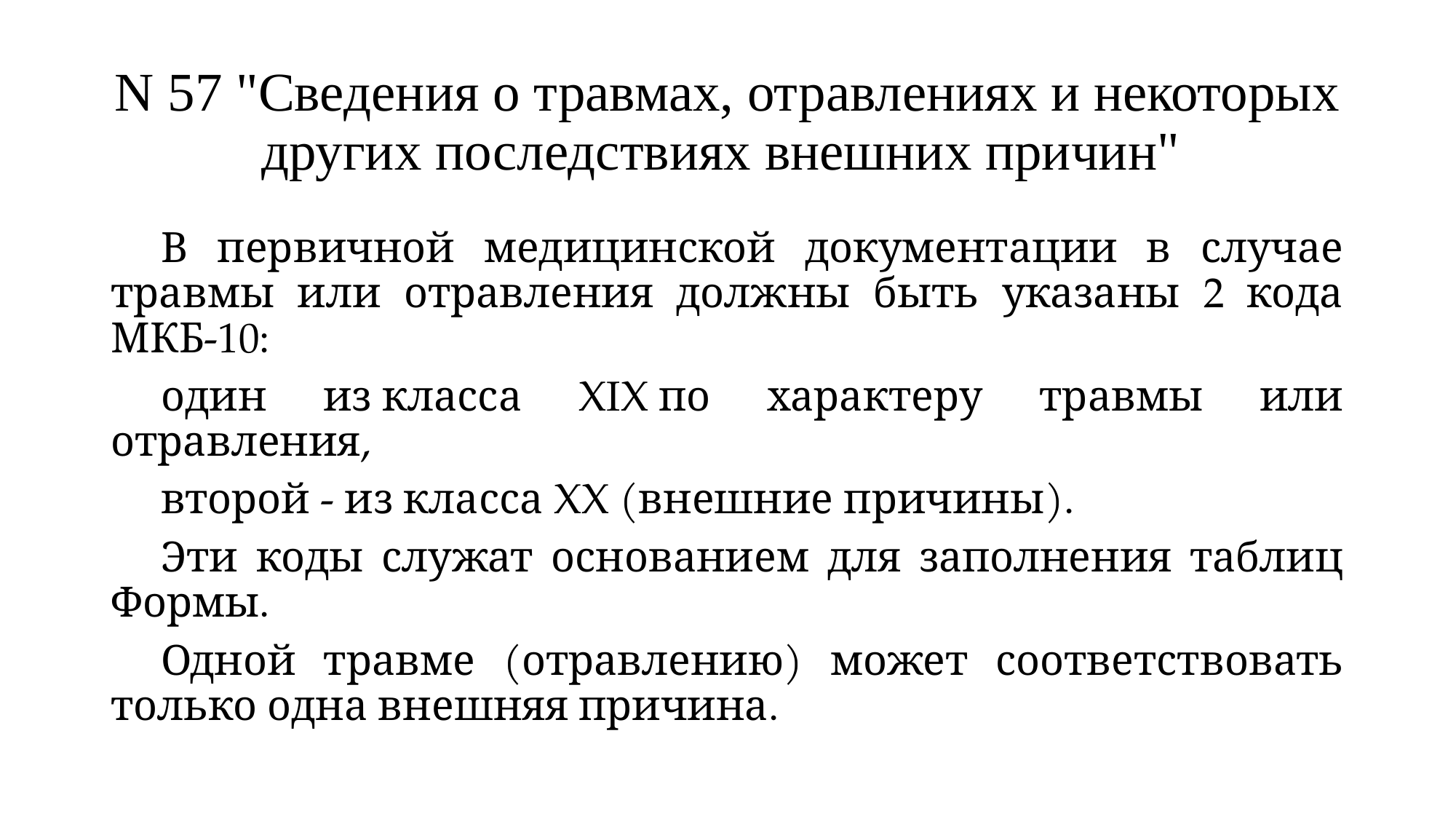

# N 57 "Сведения о травмах, отравлениях и некоторых других последствиях внешних причин"
В первичной медицинской документации в случае травмы или отравления должны быть указаны 2 кода МКБ-10:
один из класса XIX по характеру травмы или отравления,
второй - из класса XX (внешние причины).
Эти коды служат основанием для заполнения таблиц Формы.
Одной травме (отравлению) может соответствовать только одна внешняя причина.